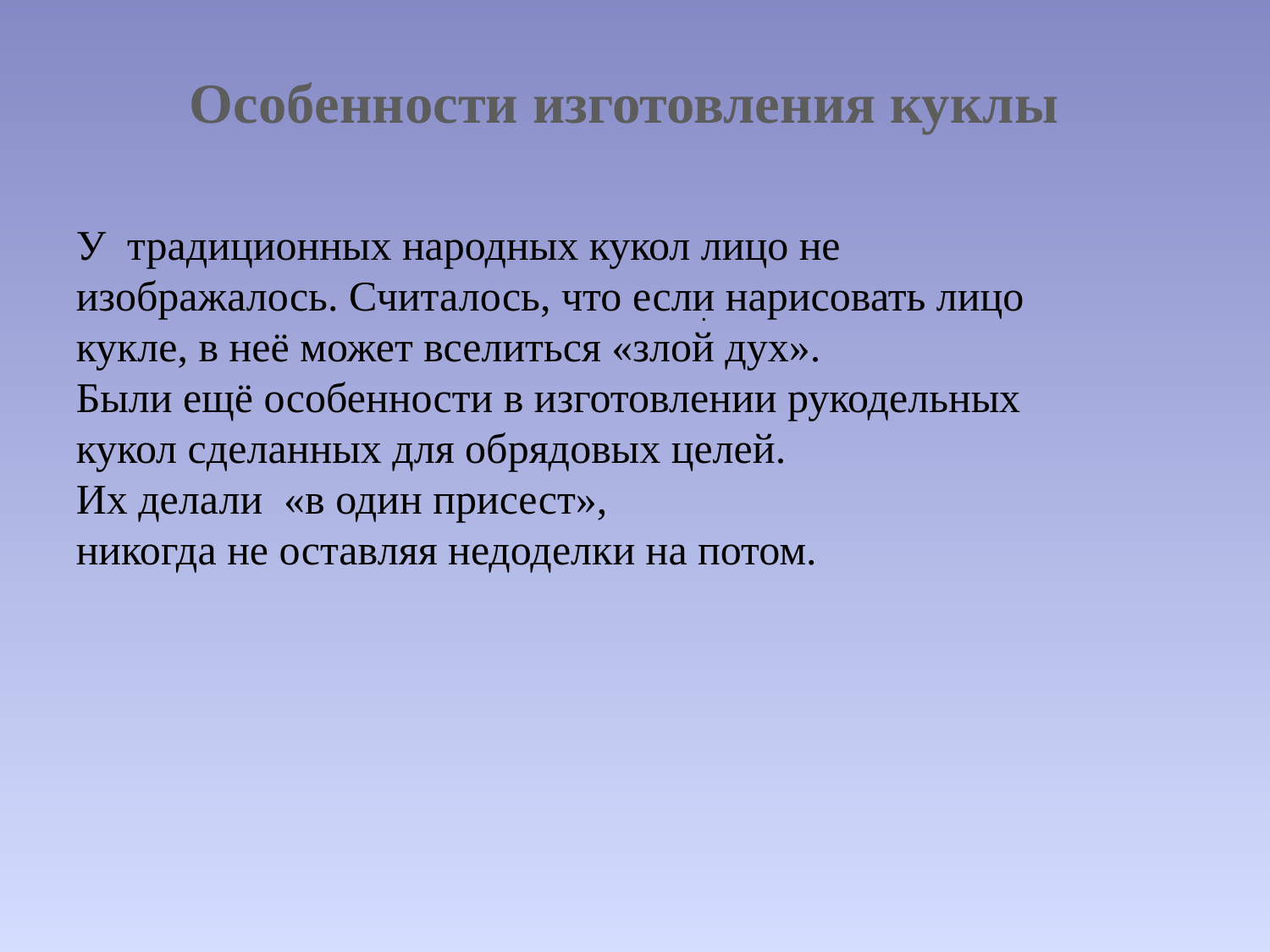

# Особенности изготовления куклы
У  традиционных народных кукол лицо не
изображалось. Считалось, что если нарисовать лицо
кукле, в неё может вселиться «злой дух».
Были ещё особенности в изготовлении рукодельных
кукол сделанных для обрядовых целей.
Их делали  «в один присест»,
никогда не оставляя недоделки на потом.
.